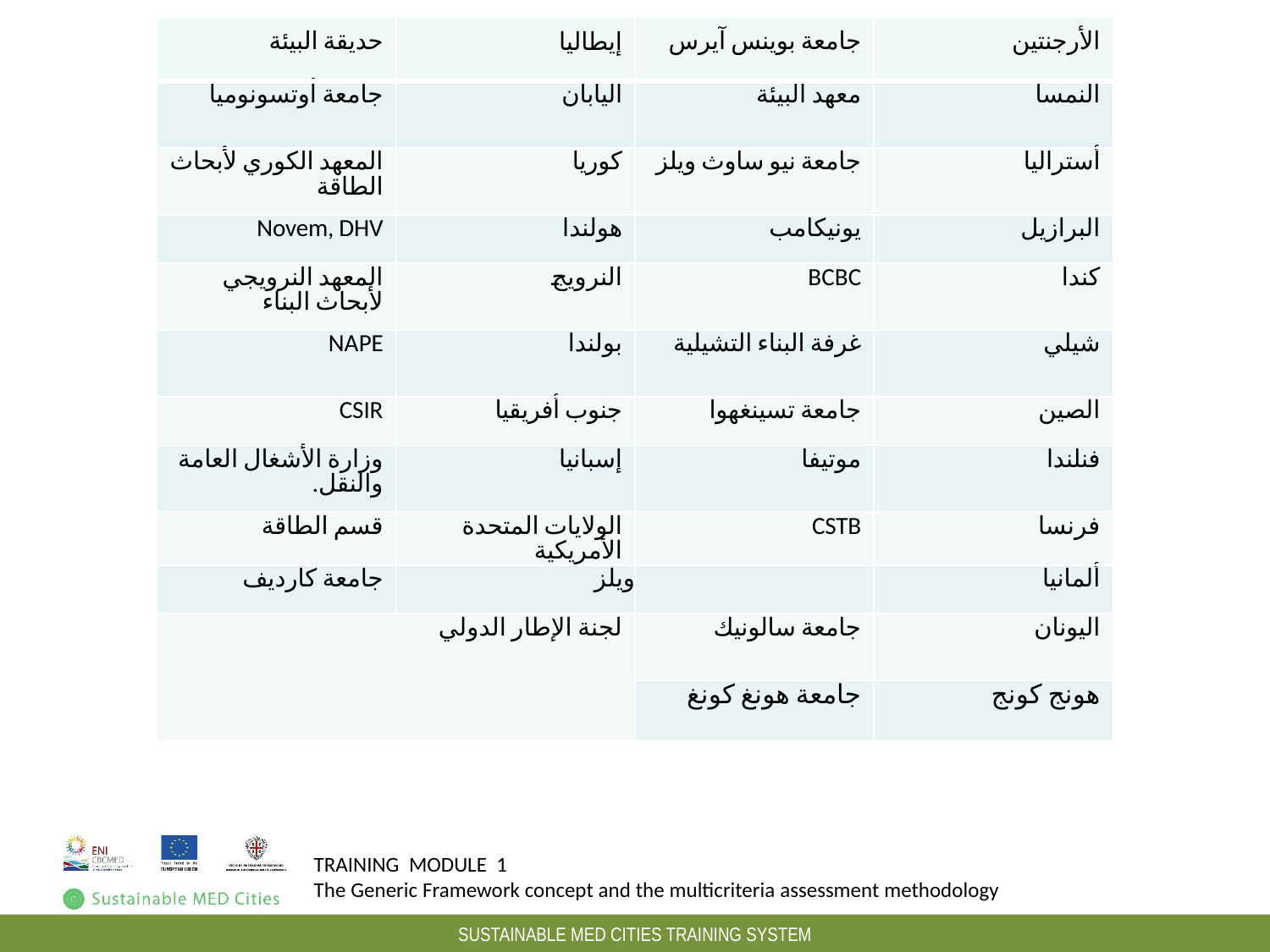

| حديقة البيئة | إيطاليا | جامعة بوينس آيرس | الأرجنتين |
| --- | --- | --- | --- |
| جامعة أوتسونوميا | اليابان | معهد البيئة | النمسا |
| المعهد الكوري لأبحاث الطاقة | كوريا | جامعة نيو ساوث ويلز | أستراليا |
| Novem, DHV | هولندا | يونيكامب | البرازيل |
| المعهد النرويجي لأبحاث البناء | النرويج | BCBC | كندا |
| NAPE | بولندا | غرفة البناء التشيلية | شيلي |
| CSIR | جنوب أفريقيا | جامعة تسينغهوا | الصين |
| وزارة الأشغال العامة والنقل. | إسبانيا | موتيفا | فنلندا |
| قسم الطاقة | الولايات المتحدة الأمريكية | CSTB | فرنسا |
| جامعة كارديف | ويلز |  | ألمانيا |
| لجنة الإطار الدولي |  | جامعة سالونيك | اليونان |
|  |  | جامعة هونغ كونغ | هونج كونج |